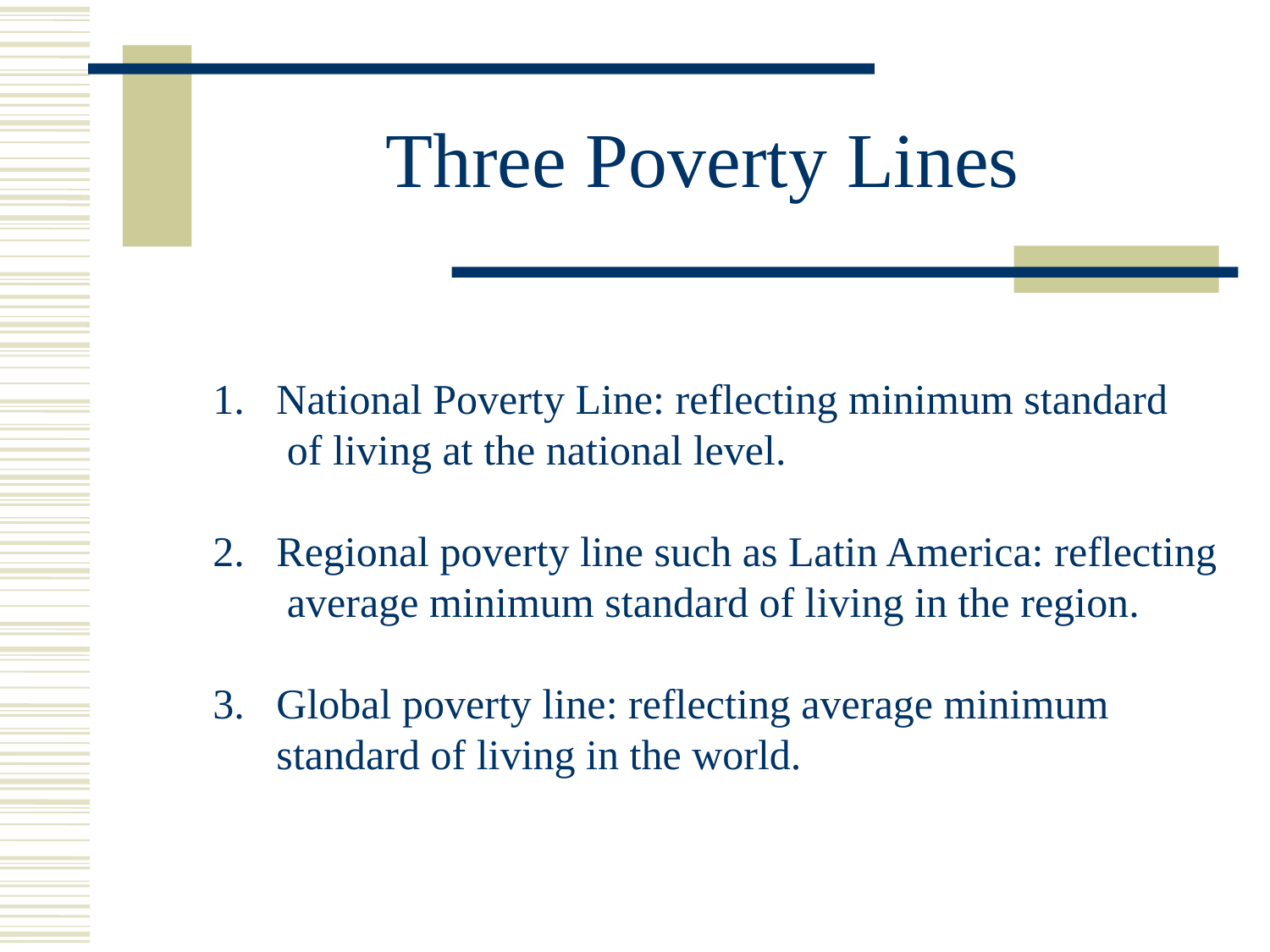

# Three Poverty Lines
National Poverty Line: reflecting minimum standard
       of living at the national level.

Regional poverty line such as Latin America: reflecting
       average minimum standard of living in the region.

Global poverty line: reflecting average minimum
      standard of living in the world.